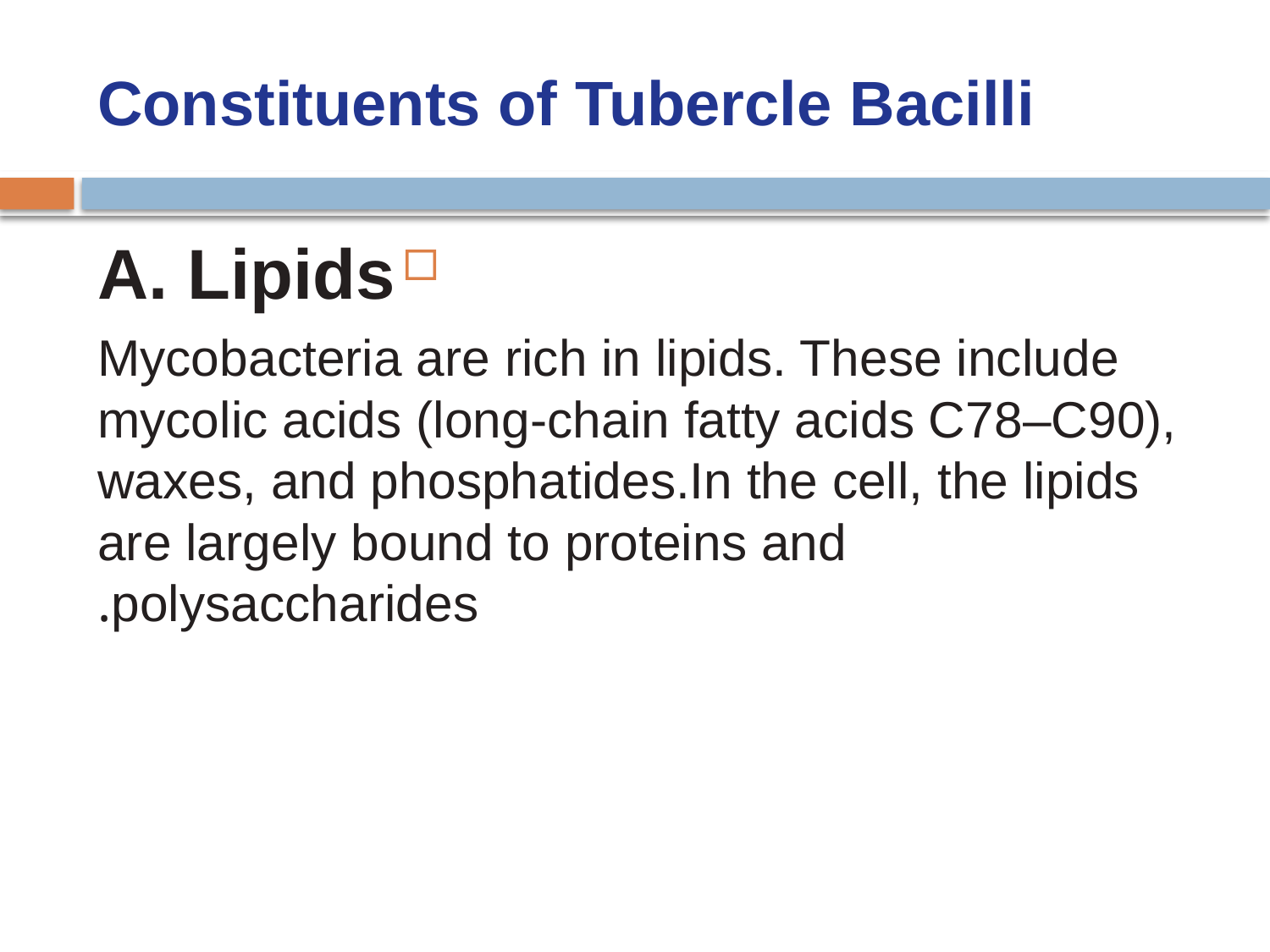

# Constituents of Tubercle Bacilli
A. Lipids
Mycobacteria are rich in lipids. These include mycolic acids (long-chain fatty acids C78–C90), waxes, and phosphatides.In the cell, the lipids are largely bound to proteins and polysaccharides.